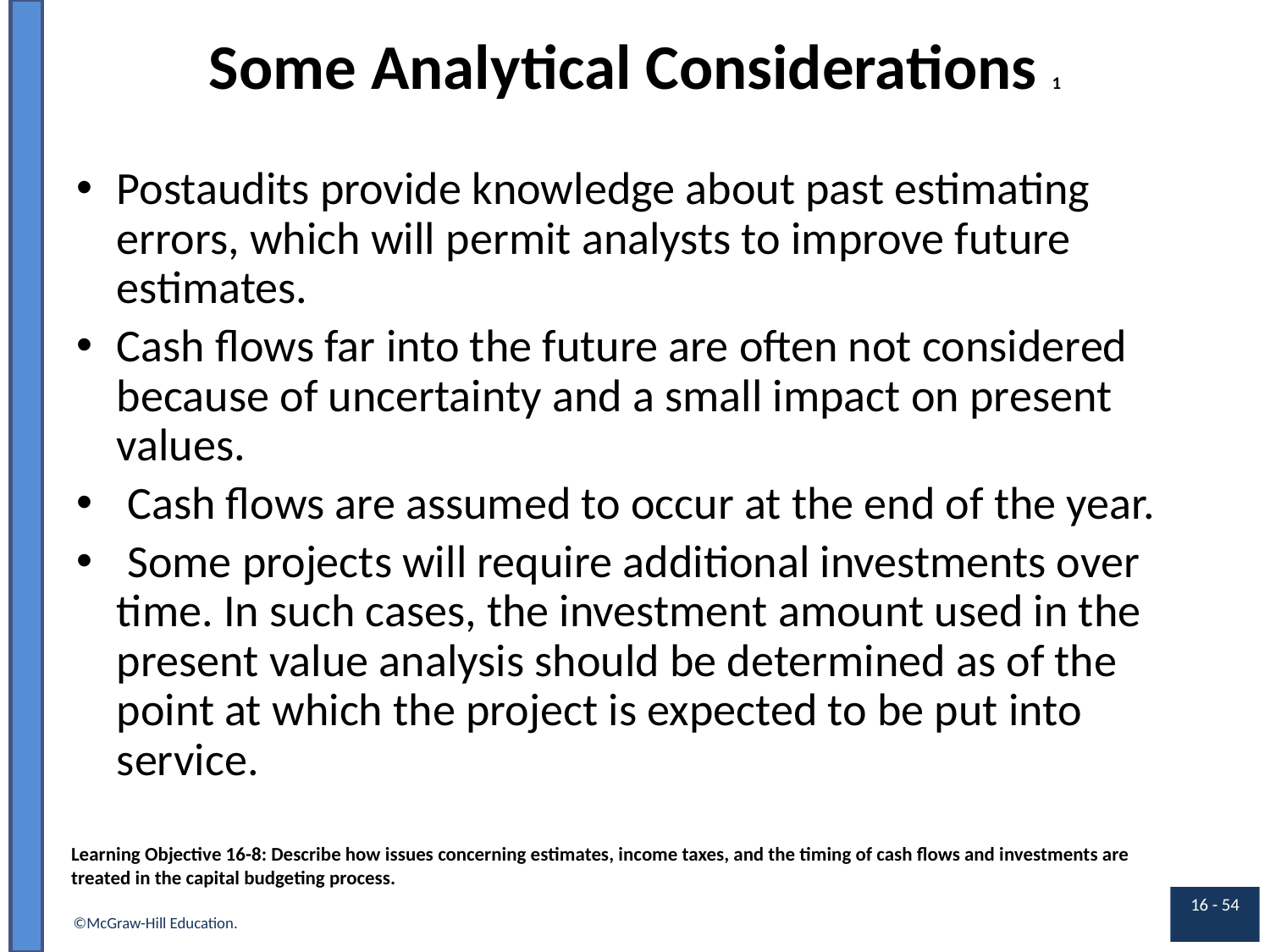

# Some Analytical Considerations 1
Postaudits provide knowledge about past estimating errors, which will permit analysts to improve future estimates.
Cash flows far into the future are often not considered because of uncertainty and a small impact on present values.
 Cash flows are assumed to occur at the end of the year.
 Some projects will require additional investments over time. In such cases, the investment amount used in the present value analysis should be determined as of the point at which the project is expected to be put into service.
Learning Objective 16-8: Describe how issues concerning estimates, income taxes, and the timing of cash flows and investments are treated in the capital budgeting process.